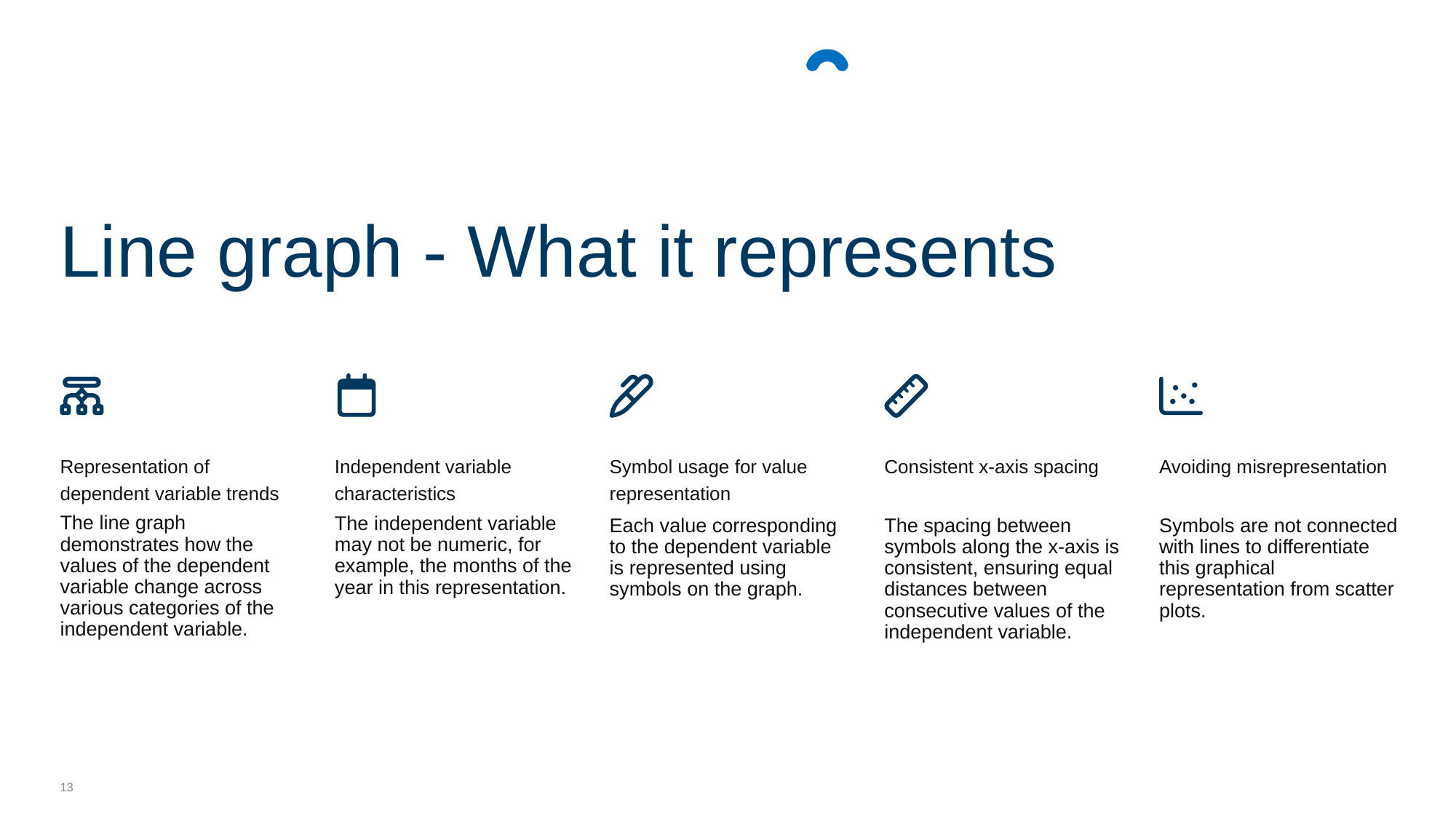

Line graph - What it represents

Independent variable characteristics
Symbol usage for value representation
Consistent x-axis spacing
Avoiding misrepresentation
Representation of dependent variable trends
The line graph demonstrates how the values of the dependent variable change across various categories of the independent variable.
The independent variable may not be numeric, for example, the months of the year in this representation.
Each value corresponding to the dependent variable is represented using symbols on the graph.
The spacing between symbols along the x-axis is consistent, ensuring equal distances between consecutive values of the independent variable.
Symbols are not connected with lines to differentiate this graphical representation from scatter plots.
13